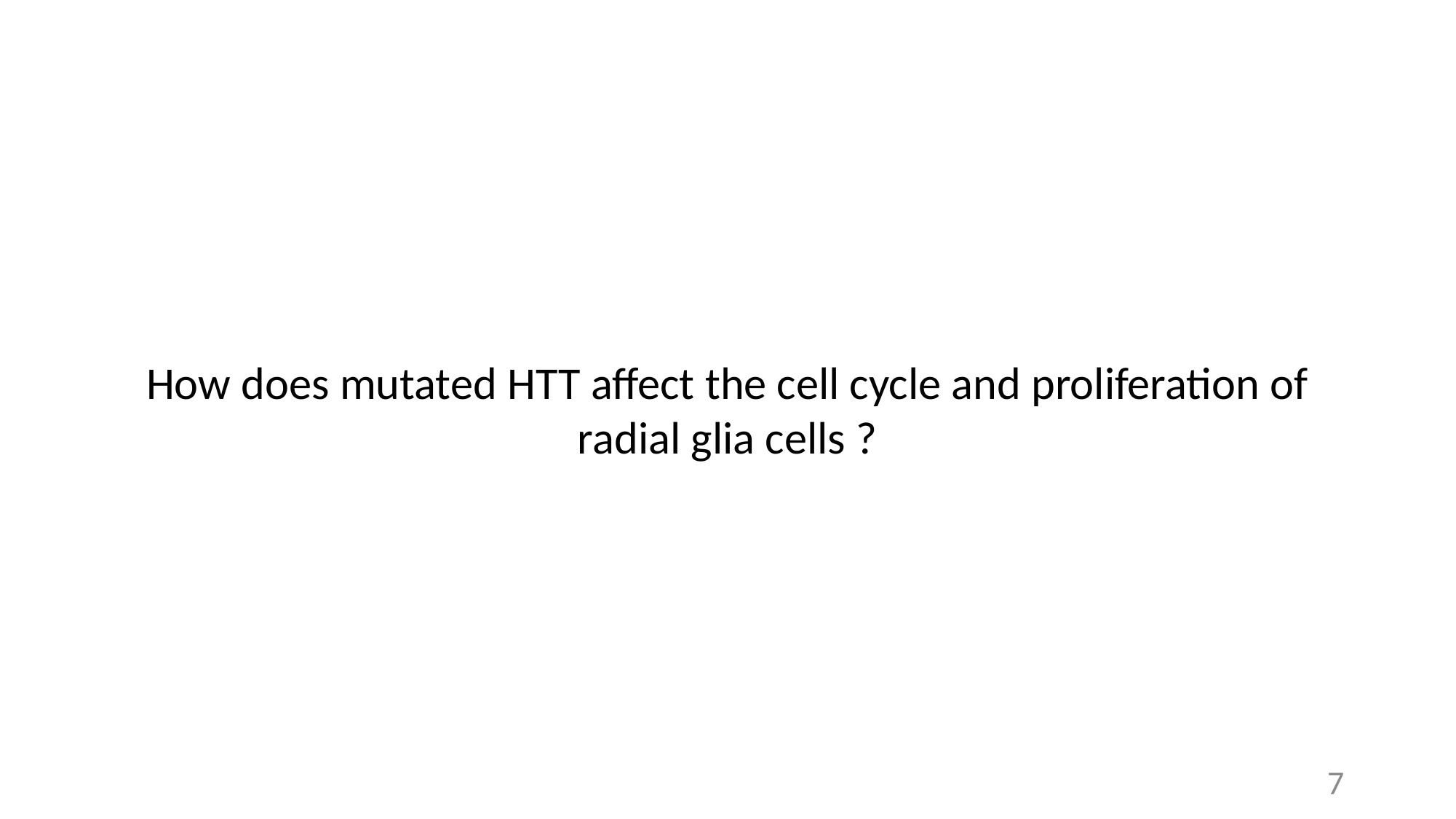

How does mutated HTT affect the cell cycle and proliferation of radial glia cells ?
7